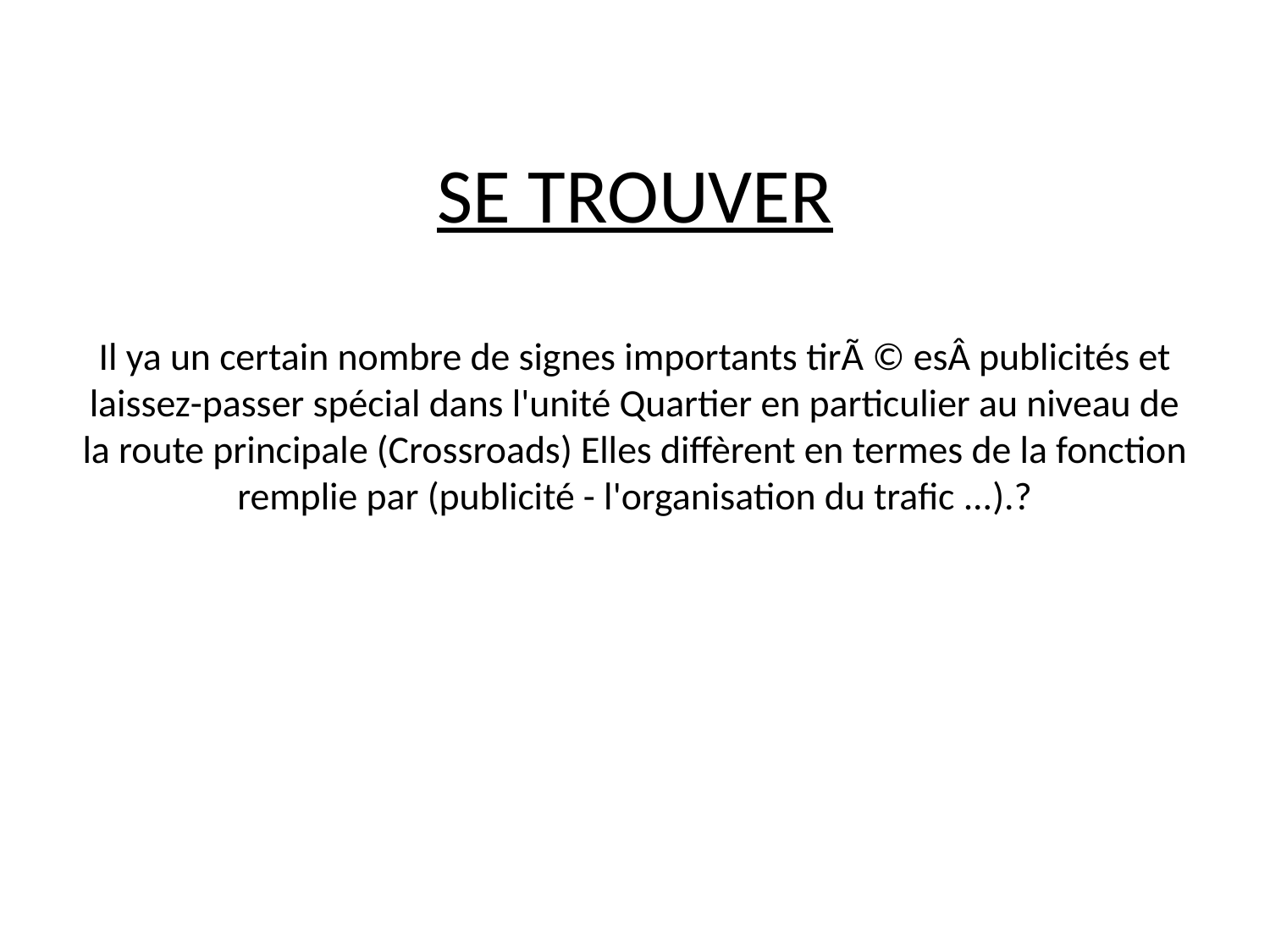

# SE TROUVER Il ya un certain nombre de signes importants tirÃ © esÂ publicités et laissez-passer spécial dans l'unité Quartier en particulier au niveau de la route principale (Crossroads) Elles diffèrent en termes de la fonction remplie par (publicité - l'organisation du trafic ...).?